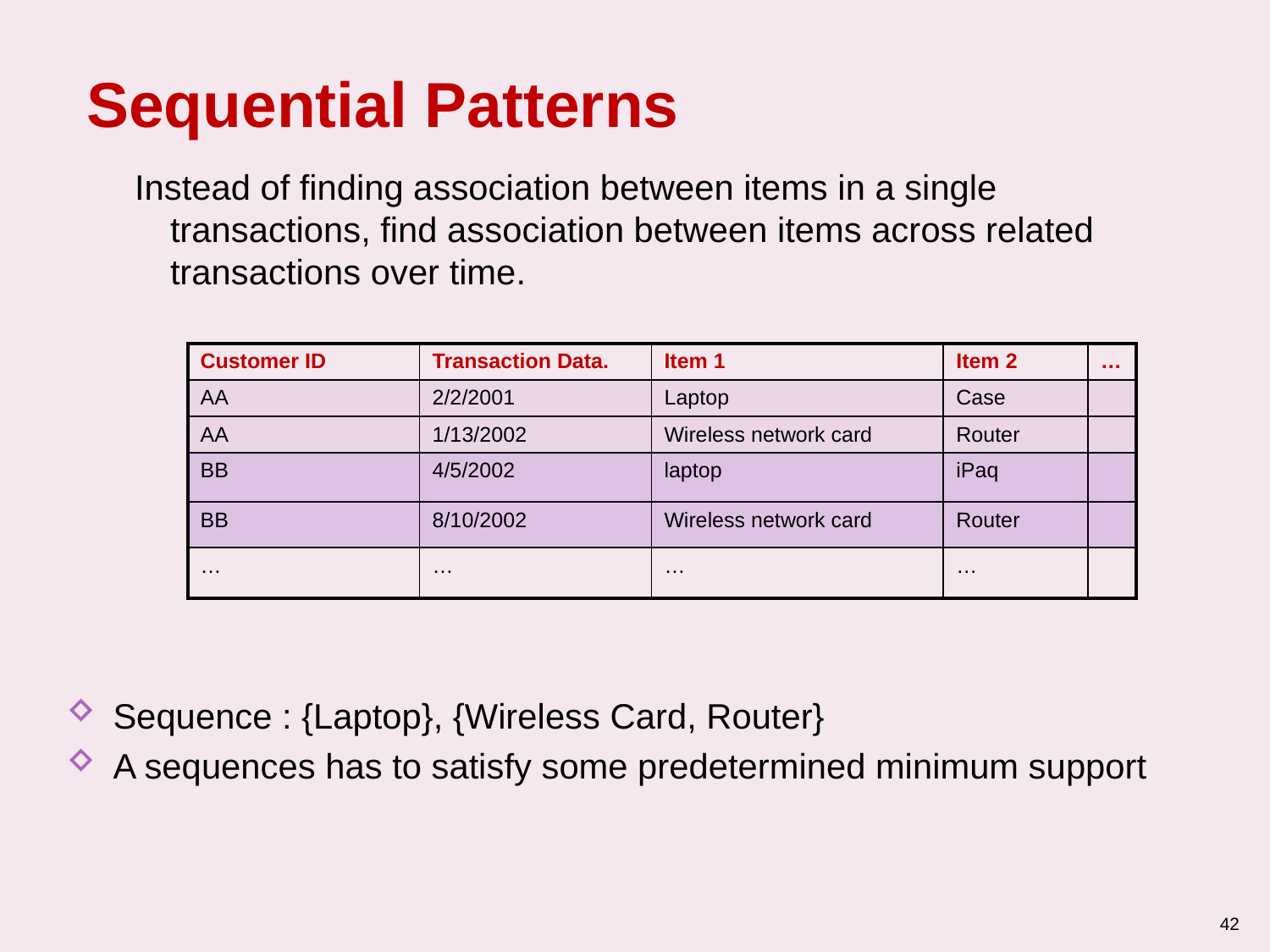

# Sequential Patterns
Instead of finding association between items in a single transactions, find association between items across related transactions over time.
| Customer ID | Transaction Data. | Item 1 | Item 2 | … |
| --- | --- | --- | --- | --- |
| AA | 2/2/2001 | Laptop | Case |  |
| AA | 1/13/2002 | Wireless network card | Router |  |
| BB | 4/5/2002 | laptop | iPaq |  |
| BB | 8/10/2002 | Wireless network card | Router |  |
| … | … | … | … |  |
Sequence : {Laptop}, {Wireless Card, Router}
A sequences has to satisfy some predetermined minimum support
42